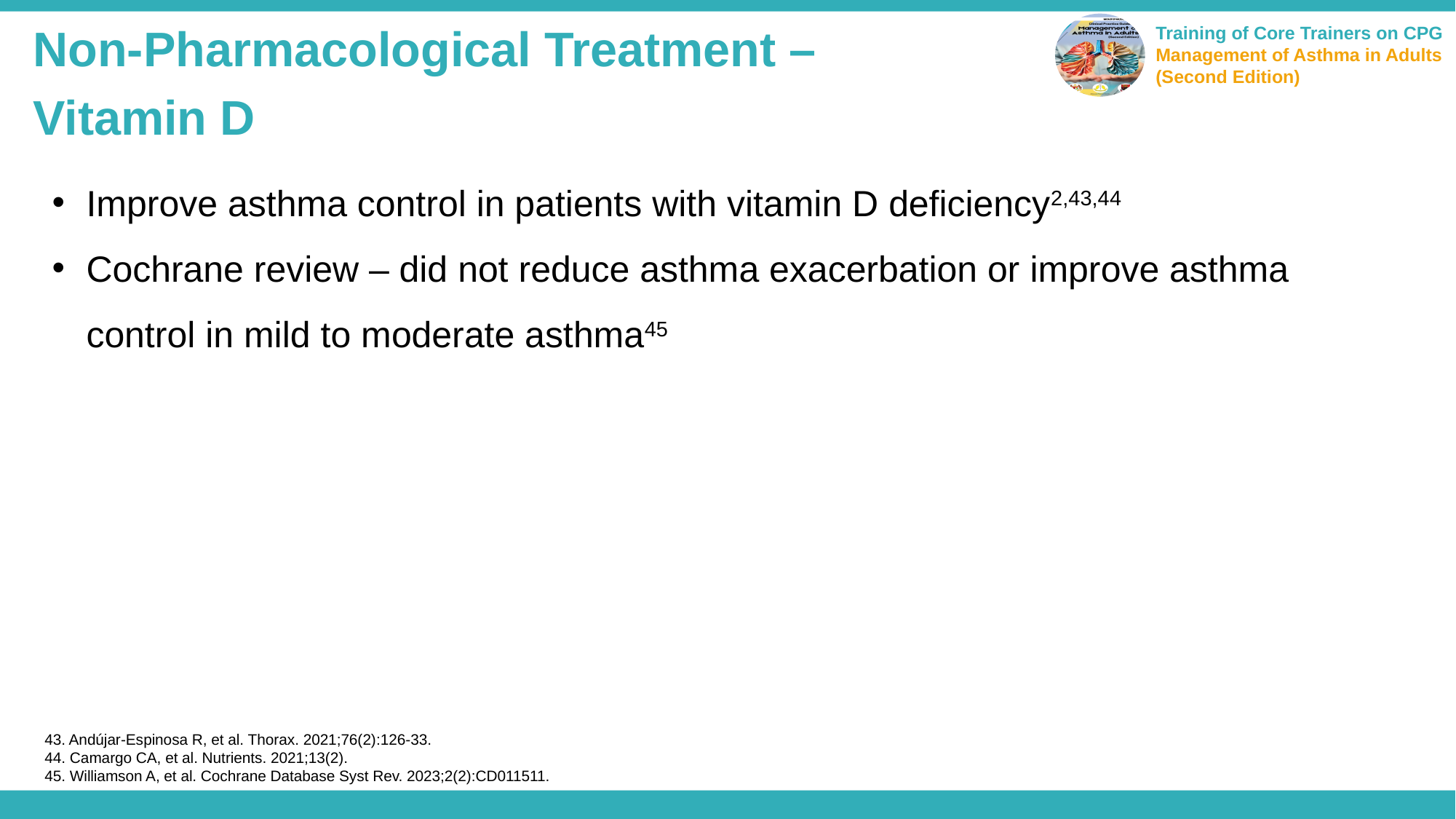

Non-Pharmacological Treatment –
Vitamin D
Improve asthma control in patients with vitamin D deficiency2,43,44
Cochrane review – did not reduce asthma exacerbation or improve asthma control in mild to moderate asthma45
43. Andújar-Espinosa R, et al. Thorax. 2021;76(2):126-33.
44. Camargo CA, et al. Nutrients. 2021;13(2).
45. Williamson A, et al. Cochrane Database Syst Rev. 2023;2(2):CD011511.